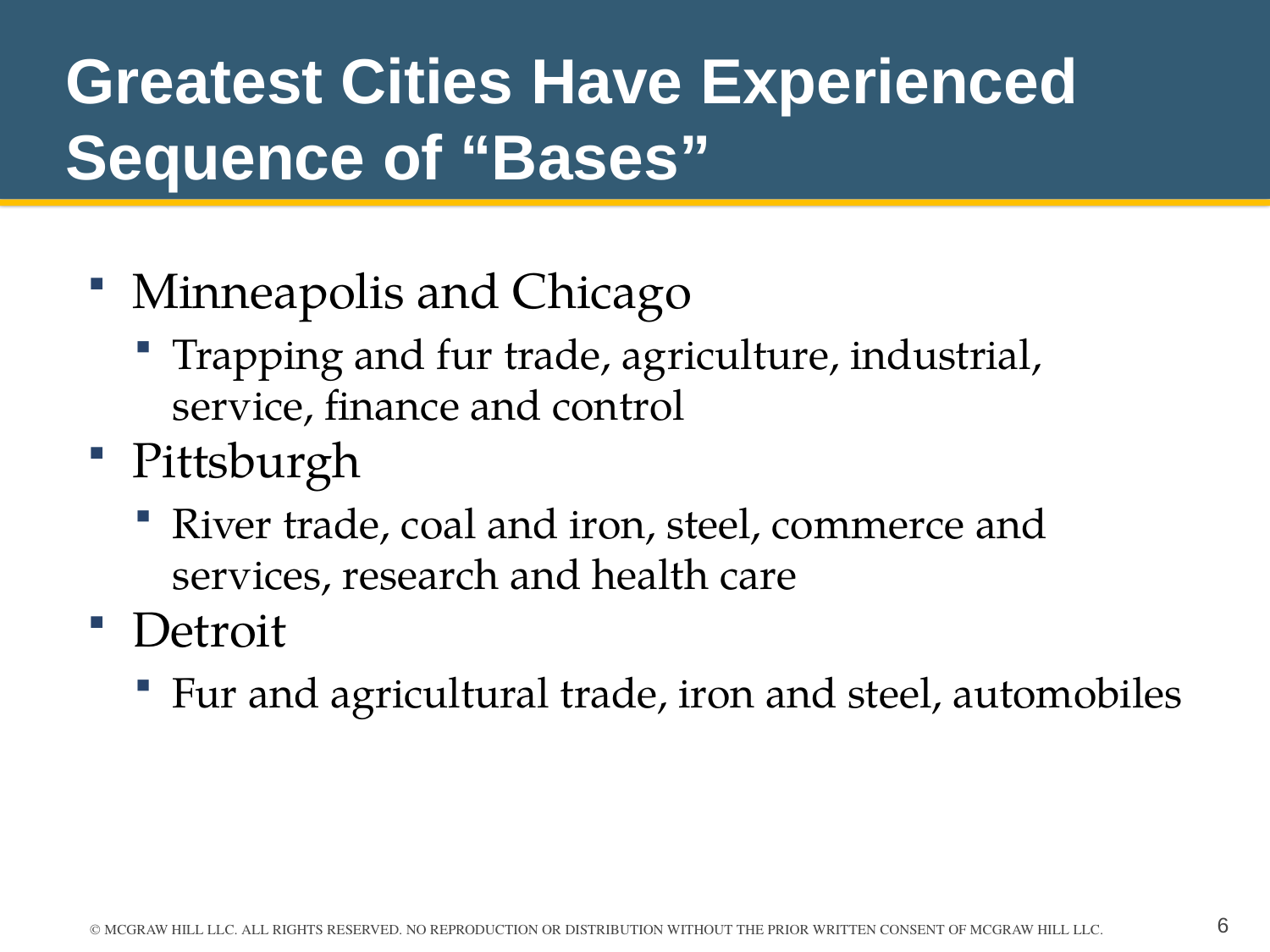

# Greatest Cities Have Experienced Sequence of “Bases”
Minneapolis and Chicago
Trapping and fur trade, agriculture, industrial, service, finance and control
Pittsburgh
River trade, coal and iron, steel, commerce and services, research and health care
Detroit
Fur and agricultural trade, iron and steel, automobiles

© MCGRAW HILL LLC. ALL RIGHTS RESERVED. NO REPRODUCTION OR DISTRIBUTION WITHOUT THE PRIOR WRITTEN CONSENT OF MCGRAW HILL LLC.
6